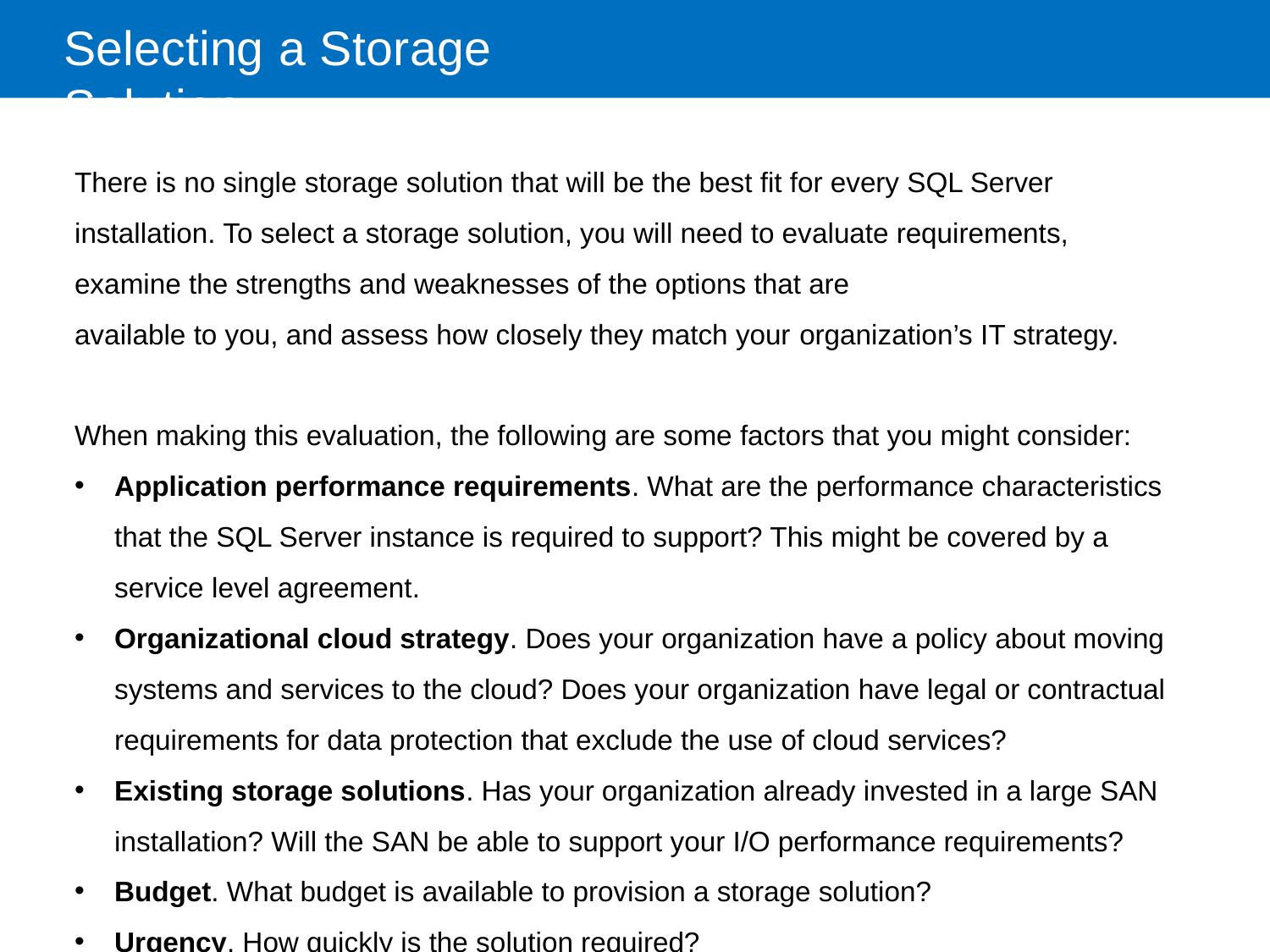

# Selecting a Storage Solution
There is no single storage solution that will be the best fit for every SQL Server installation. To select a storage solution, you will need to evaluate requirements, examine the strengths and weaknesses of the options that are
available to you, and assess how closely they match your organization’s IT strategy.

When making this evaluation, the following are some factors that you might consider:
Application performance requirements. What are the performance characteristics that the SQL Server instance is required to support? This might be covered by a service level agreement.
Organizational cloud strategy. Does your organization have a policy about moving systems and services to the cloud? Does your organization have legal or contractual requirements for data protection that exclude the use of cloud services?
Existing storage solutions. Has your organization already invested in a large SAN installation? Will the SAN be able to support your I/O performance requirements?
Budget. What budget is available to provision a storage solution?
Urgency. How quickly is the solution required?